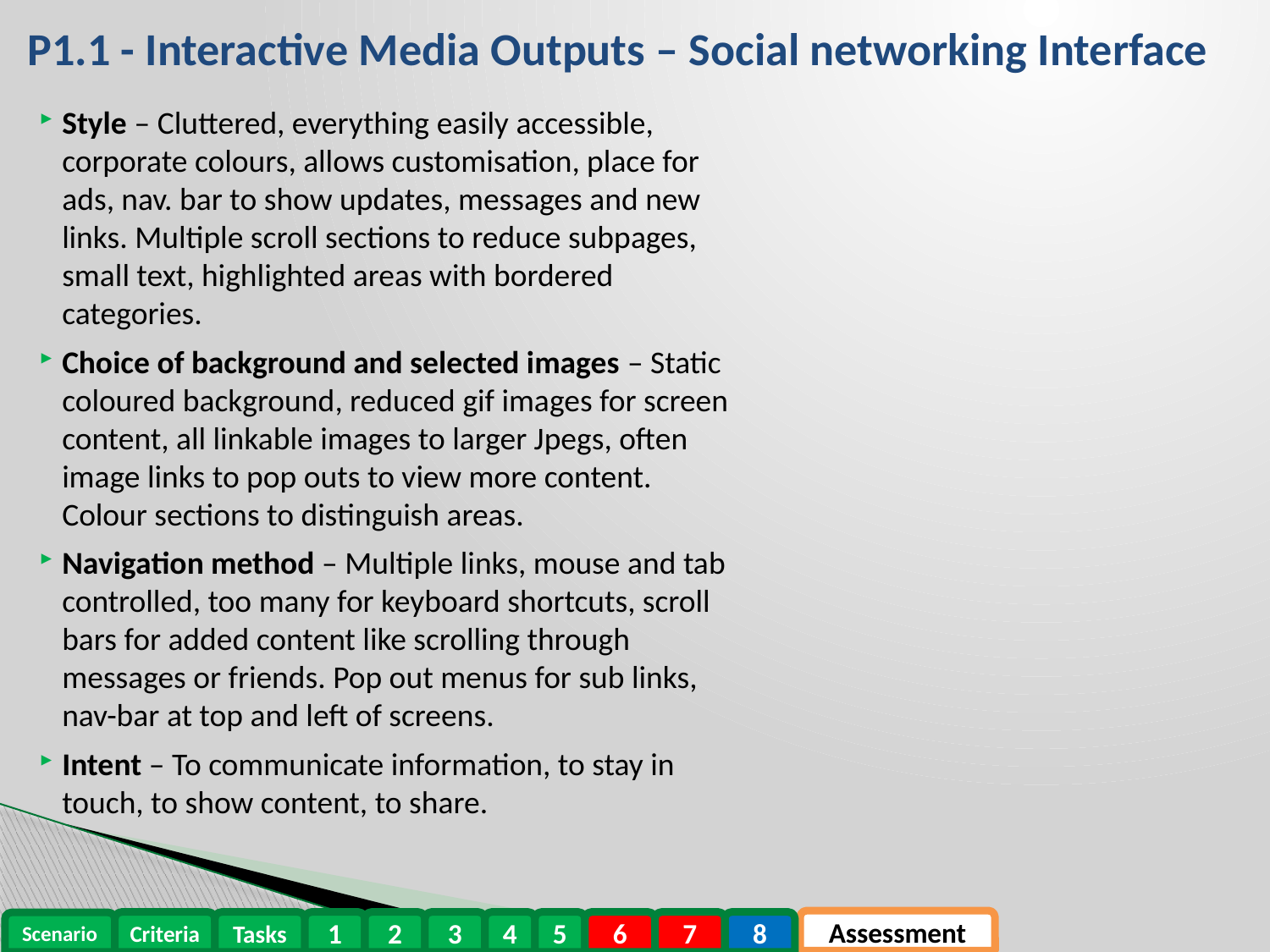

# P1.1 - Interactive Media Outputs – Social networking Interface
Style – Cluttered, everything easily accessible, corporate colours, allows customisation, place for ads, nav. bar to show updates, messages and new links. Multiple scroll sections to reduce subpages, small text, highlighted areas with bordered categories.
Choice of background and selected images – Static coloured background, reduced gif images for screen content, all linkable images to larger Jpegs, often image links to pop outs to view more content. Colour sections to distinguish areas.
Navigation method – Multiple links, mouse and tab controlled, too many for keyboard shortcuts, scroll bars for added content like scrolling through messages or friends. Pop out menus for sub links, nav-bar at top and left of screens.
Intent – To communicate information, to stay in touch, to show content, to share.